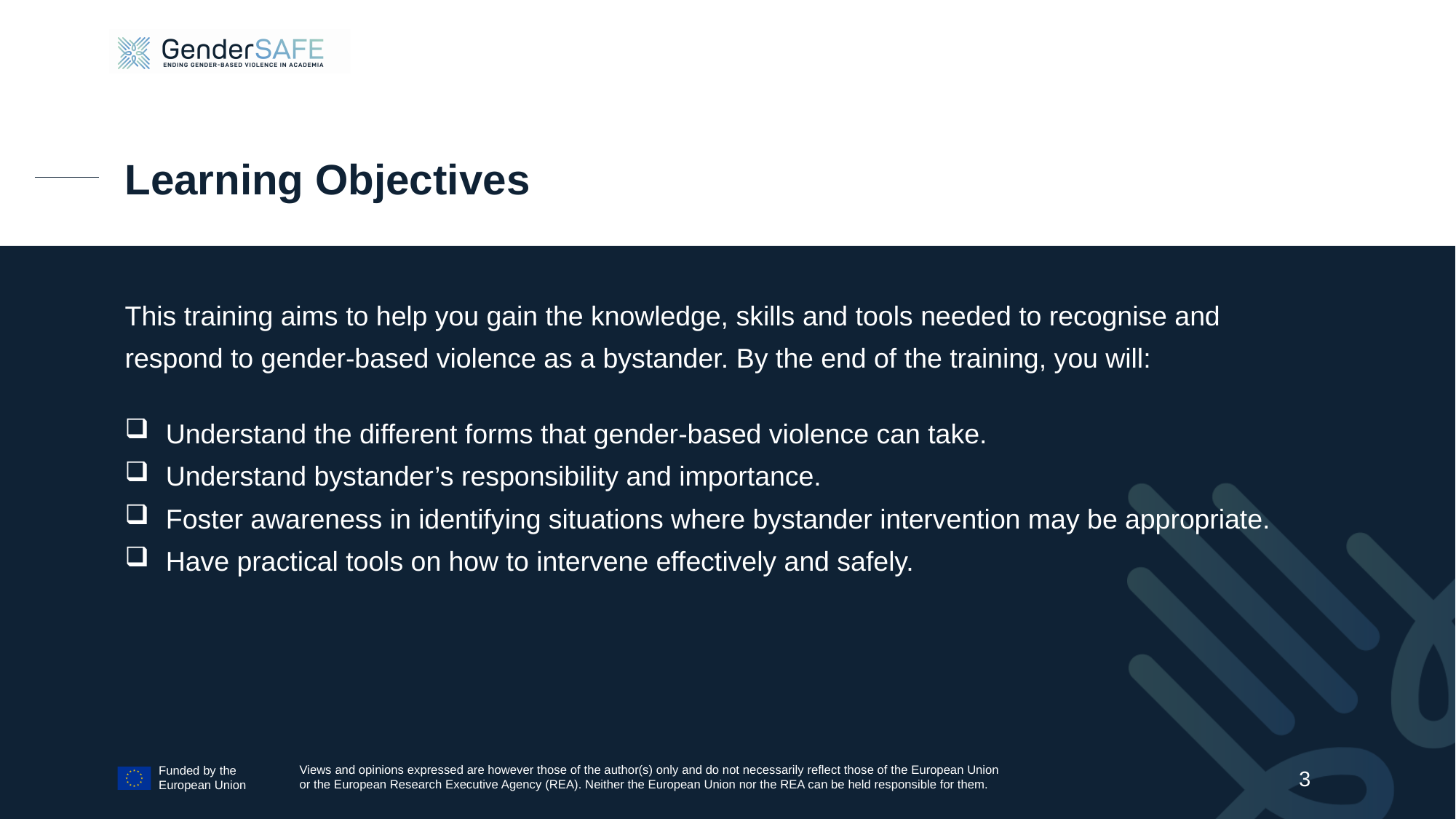

# Learning Objectives

This training aims to help you gain the knowledge, skills and tools needed to recognise and respond to gender-based violence as a bystander. By the end of the training, you will:
Understand the different forms that gender-based violence can take.
Understand bystander’s responsibility and importance.
Foster awareness in identifying situations where bystander intervention may be appropriate.
Have practical tools on how to intervene effectively and safely.